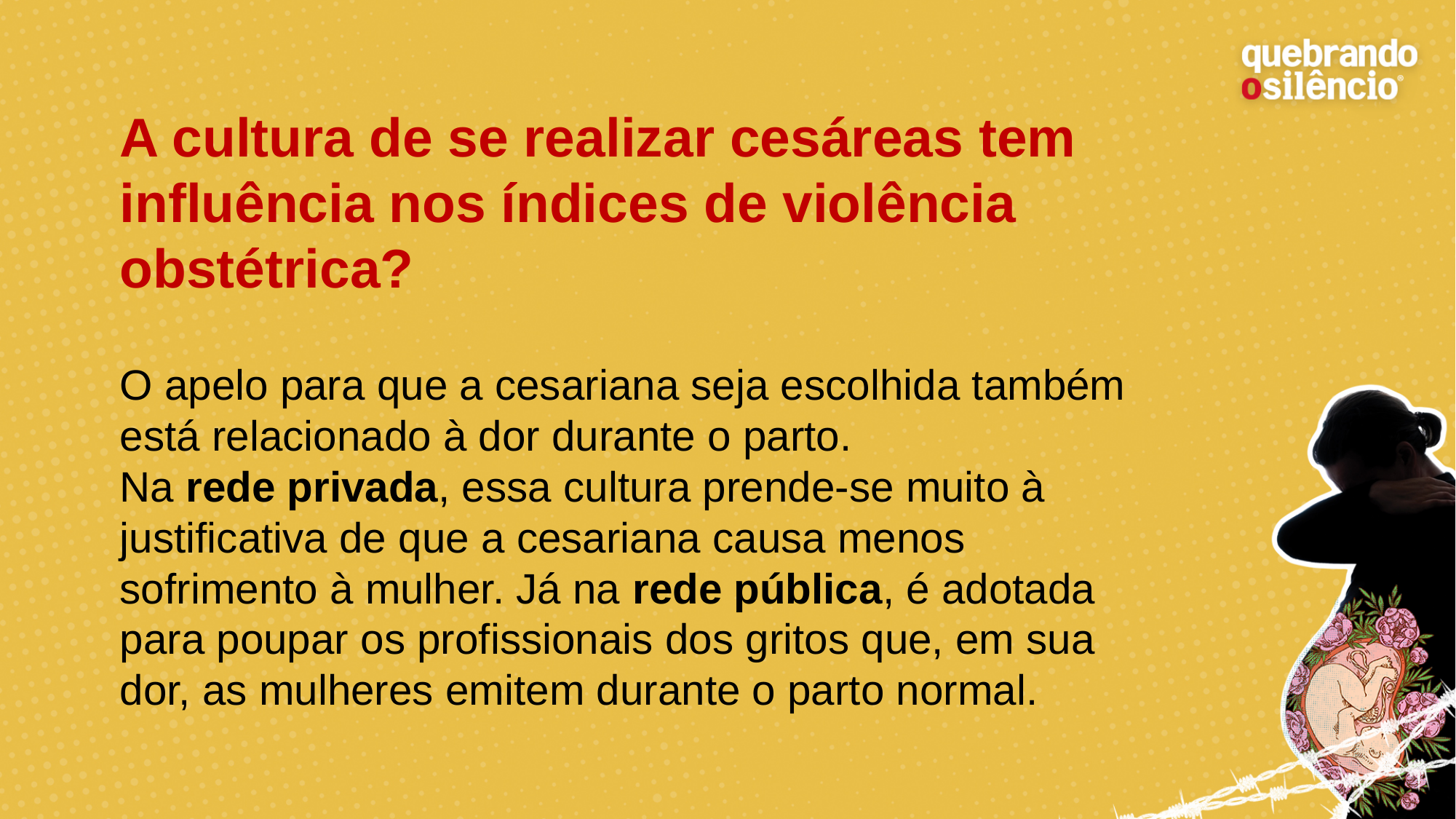

# A cultura de se realizar cesáreas tem influência nos índices de violência obstétrica? O apelo para que a cesariana seja escolhida também está relacionado à dor durante o parto. Na rede privada, essa cultura prende-se muito à justificativa de que a cesariana causa menos sofrimento à mulher. Já na rede pública, é adotada para poupar os profissionais dos gritos que, em sua dor, as mulheres emitem durante o parto normal.